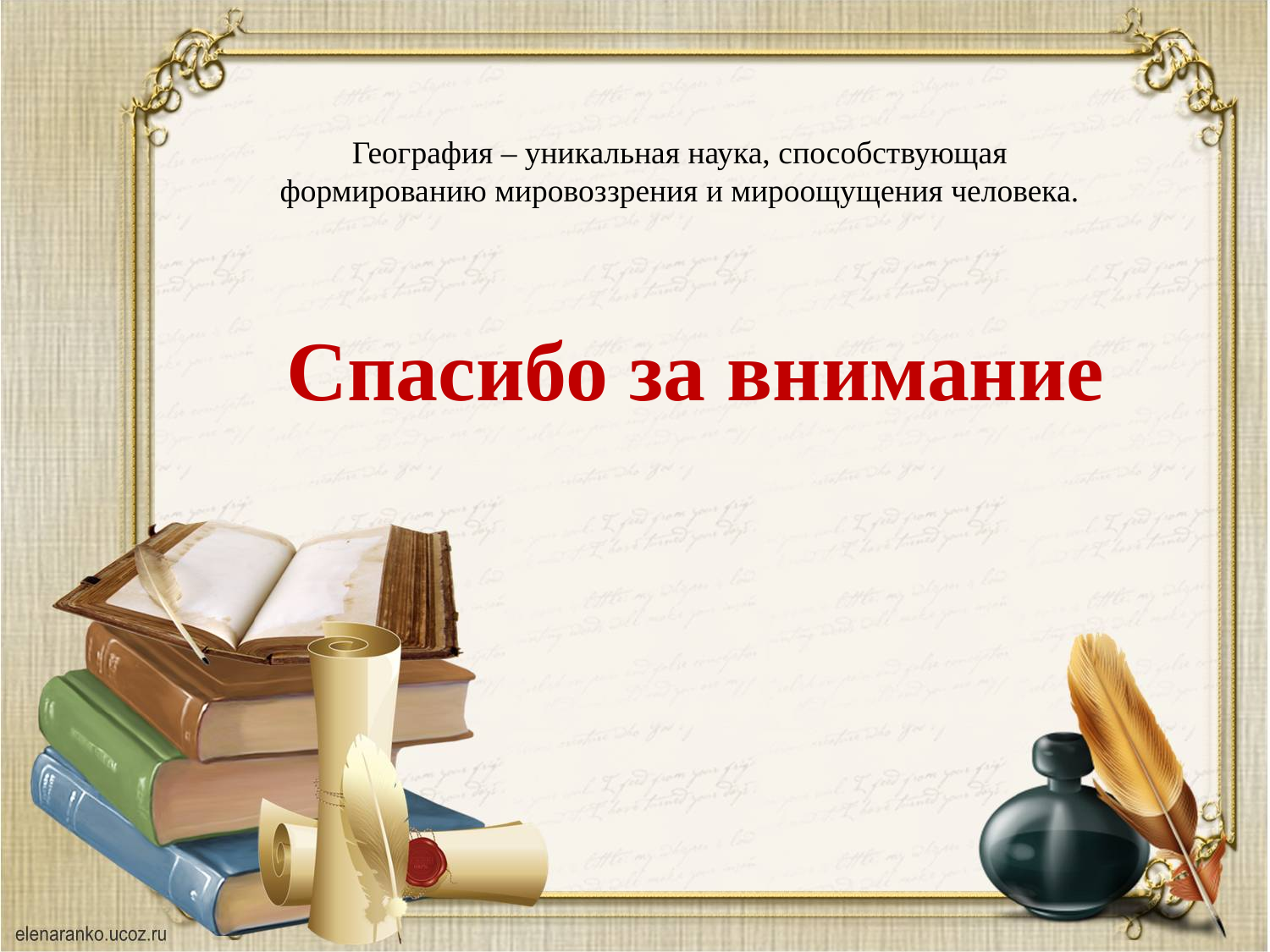

Спасибо за внимание
География – уникальная наука, способствующая формированию мировоззрения и мироощущения человека.